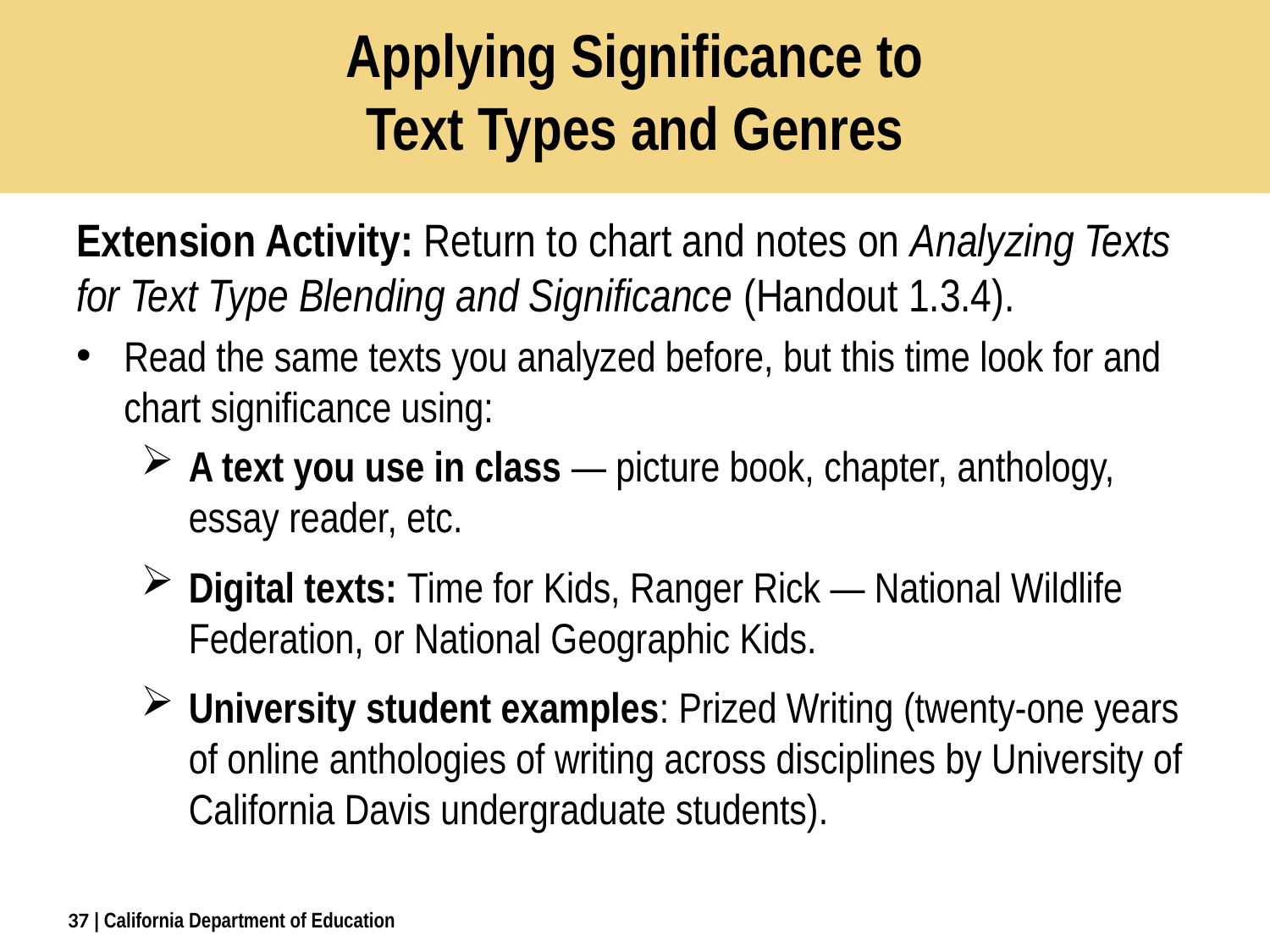

# Applying Significance to Text Types and Genres
Extension Activity: Return to chart and notes on Analyzing Texts for Text Type Blending and Significance (Handout 1.3.4).
Read the same texts you analyzed before, but this time look for and chart significance using:
A text you use in class — picture book, chapter, anthology, essay reader, etc.
Digital texts: Time for Kids, Ranger Rick — National Wildlife Federation, or National Geographic Kids.
University student examples: Prized Writing (twenty-one years of online anthologies of writing across disciplines by University of California Davis undergraduate students).
37
| California Department of Education